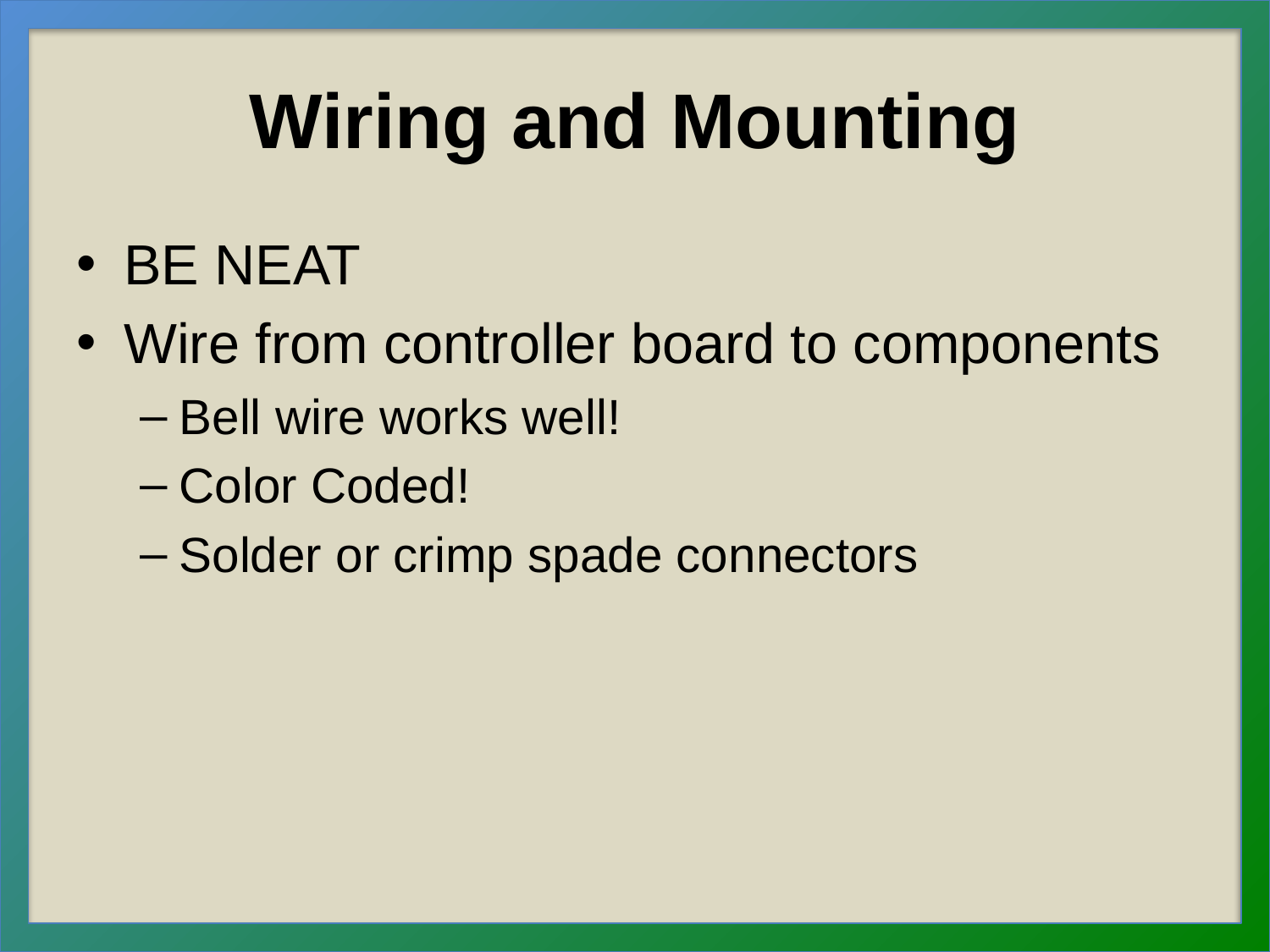

# Wiring and Mounting
BE NEAT
Wire from controller board to components
Bell wire works well!
Color Coded!
Solder or crimp spade connectors